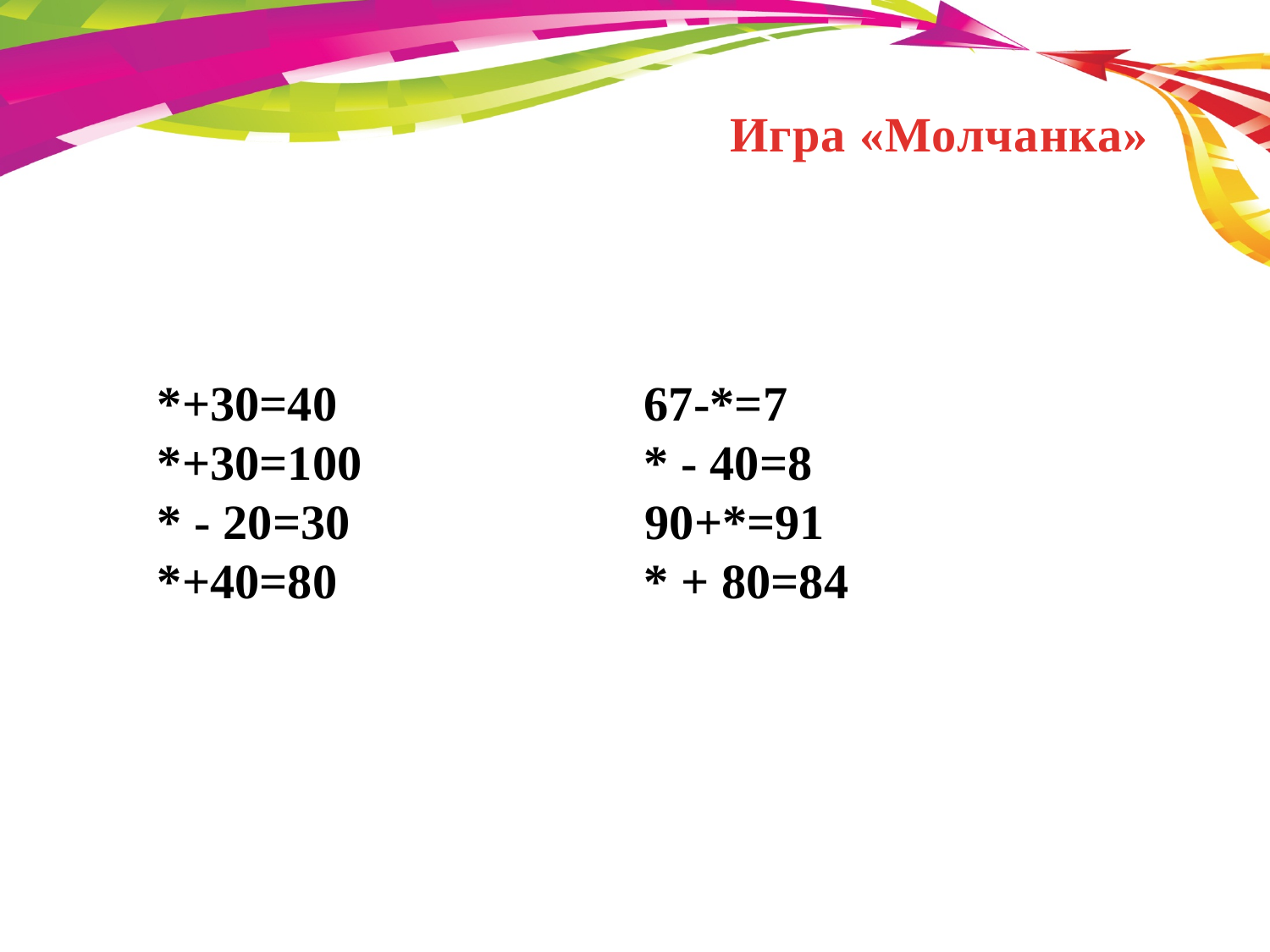

Игра «Молчанка»

*+30=40                         67-*=7
*+30=100                       * - 40=8
* - 20=30                        90+*=91
*+40=80                         * + 80=84